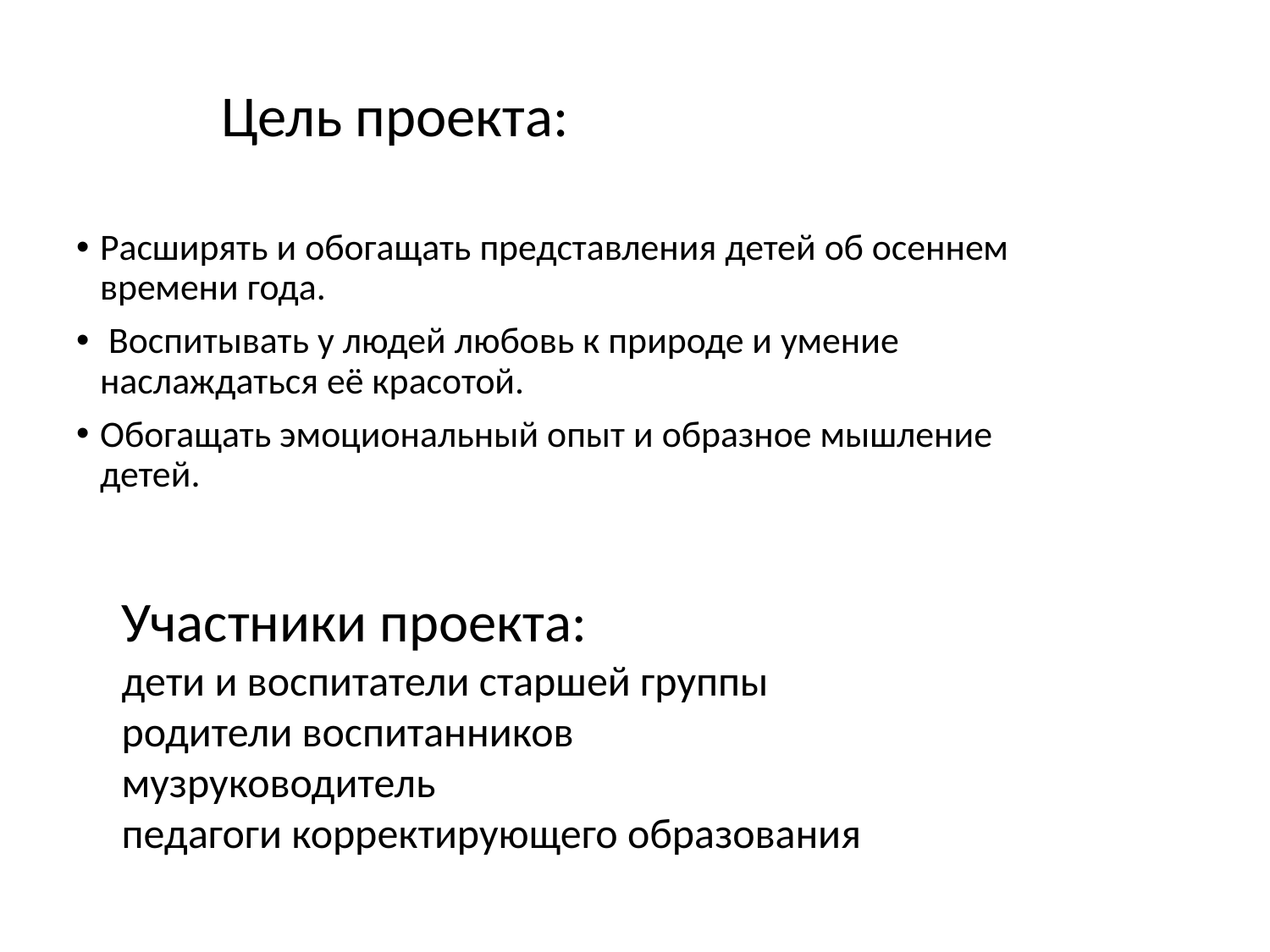

# Цель проекта:
Расширять и обогащать представления детей об осеннем времени года.
 Воспитывать у людей любовь к природе и умение наслаждаться её красотой.
Обогащать эмоциональный опыт и образное мышление детей.

Участники проекта:
дети и воспитатели старшей группы
родители воспитанников
музруководитель
педагоги корректирующего образования